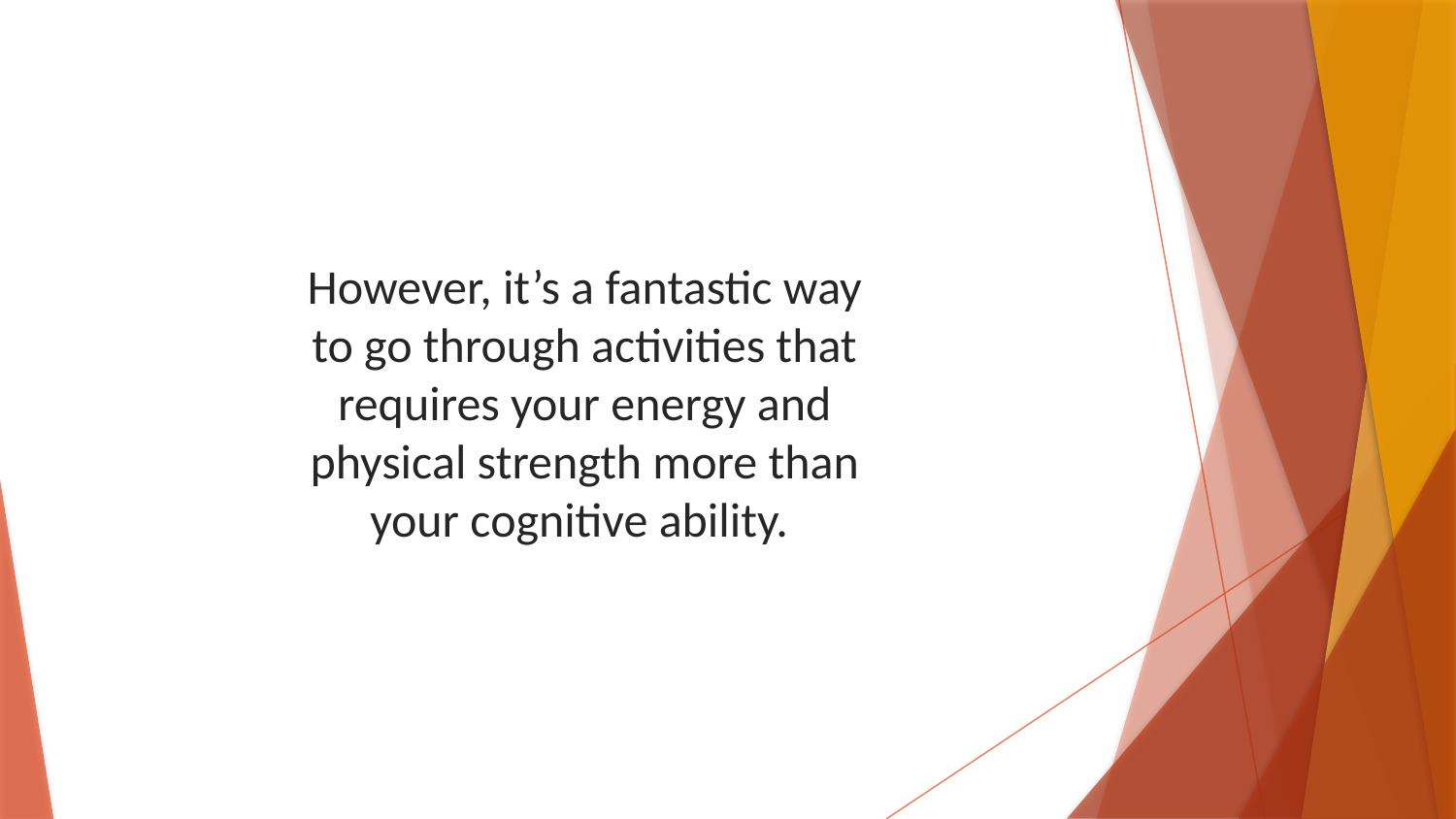

However, it’s a fantastic way to go through activities that requires your energy and physical strength more than your cognitive ability.